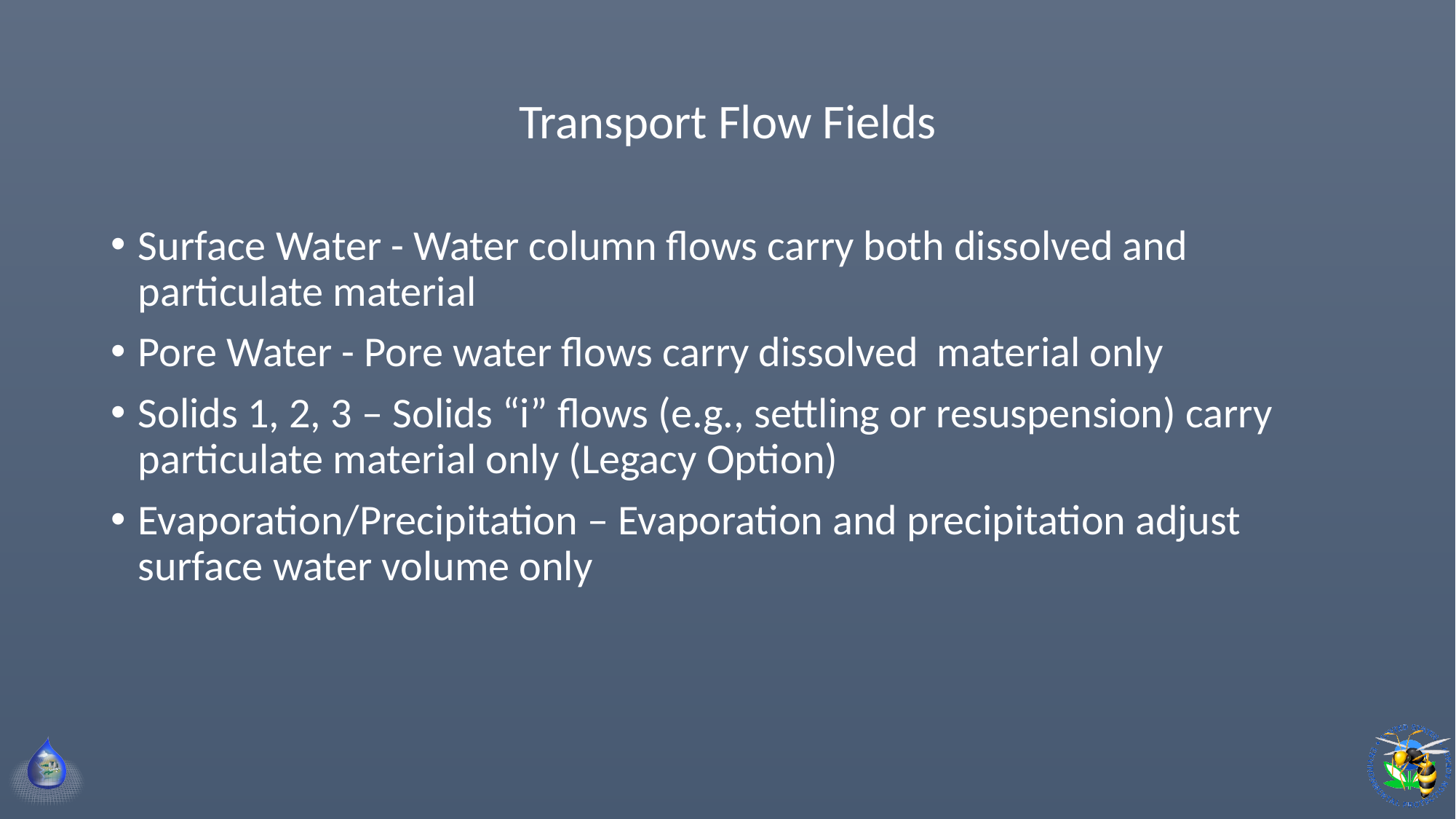

# Transport Flow Fields
Surface Water - Water column flows carry both dissolved and particulate material
Pore Water - Pore water flows carry dissolved  material only
Solids 1, 2, 3 – Solids “i” flows (e.g., settling or resuspension) carry particulate material only (Legacy Option)
Evaporation/Precipitation – Evaporation and precipitation adjust surface water volume only